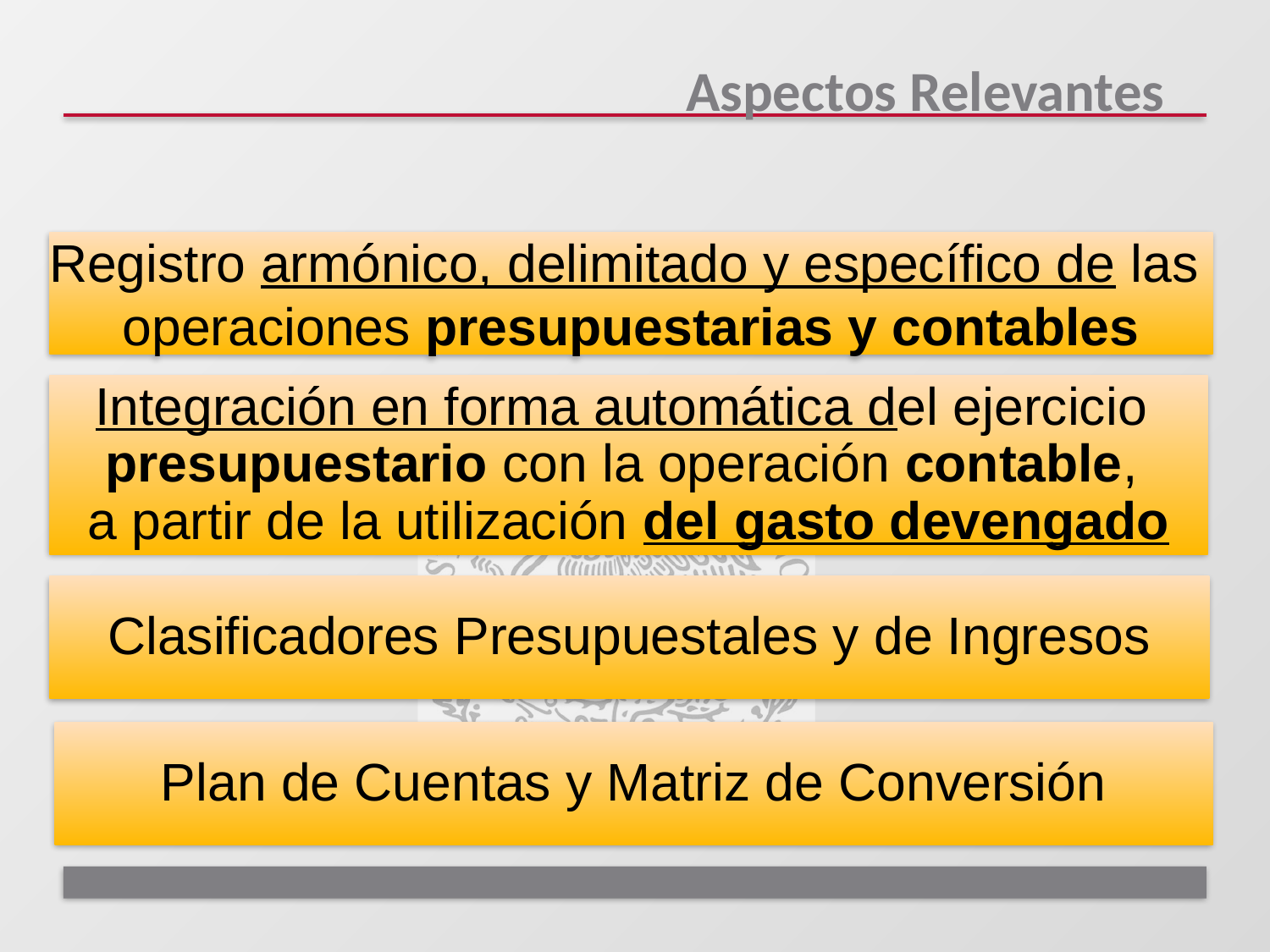

# Aspectos Relevantes
Registro armónico, delimitado y específico de las
operaciones presupuestarias y contables
Integración en forma automática del ejercicio
presupuestario con la operación contable,
a partir de la utilización del gasto devengado
Clasificadores Presupuestales y de Ingresos
Plan de Cuentas y Matriz de Conversión